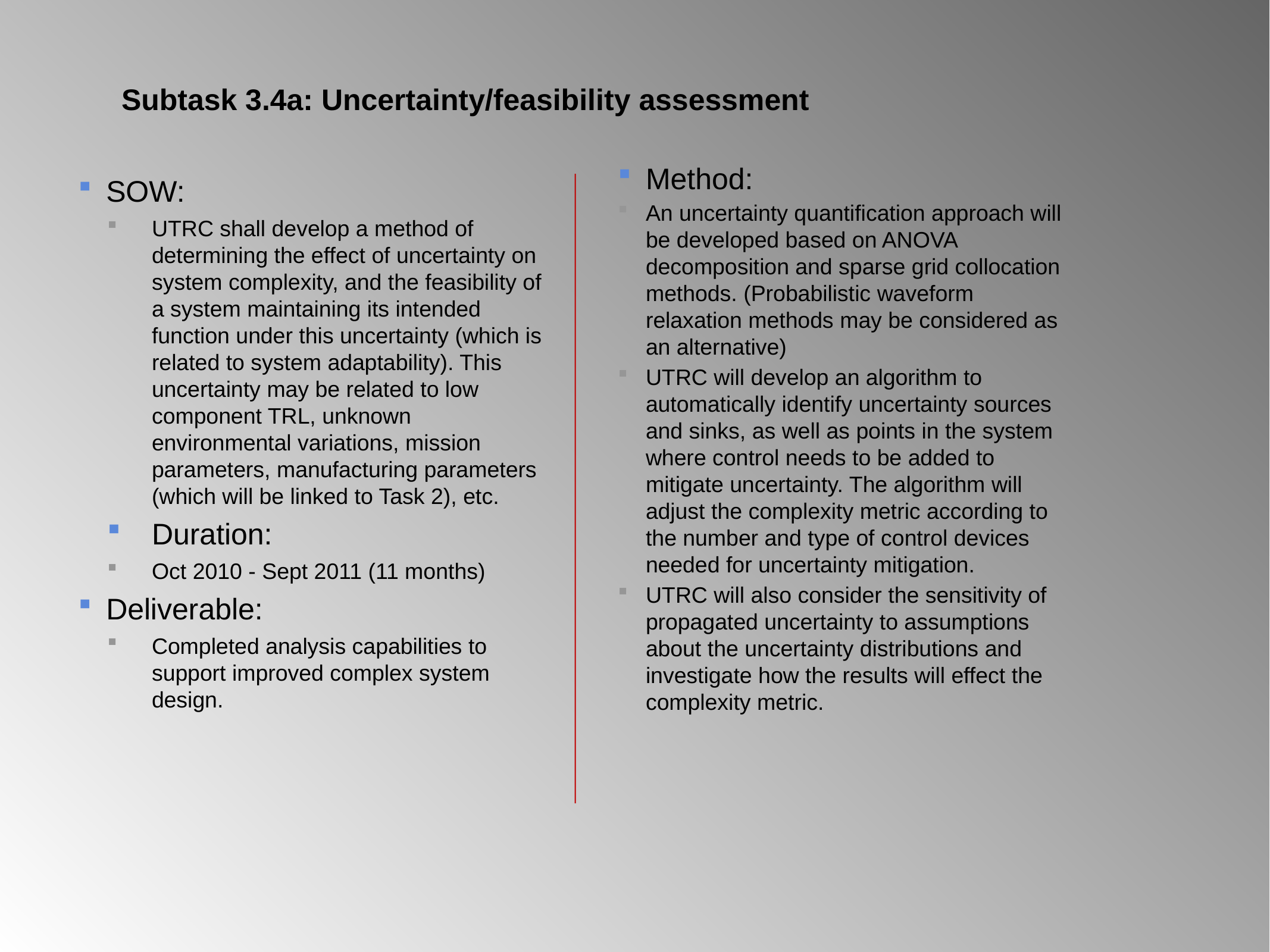

Subtask 3.4a: Uncertainty/feasibility assessment
Method:
An uncertainty quantification approach will be developed based on ANOVA decomposition and sparse grid collocation methods. (Probabilistic waveform relaxation methods may be considered as an alternative)
UTRC will develop an algorithm to automatically identify uncertainty sources and sinks, as well as points in the system where control needs to be added to mitigate uncertainty. The algorithm will adjust the complexity metric according to the number and type of control devices needed for uncertainty mitigation.
UTRC will also consider the sensitivity of propagated uncertainty to assumptions about the uncertainty distributions and investigate how the results will effect the complexity metric.
SOW:
UTRC shall develop a method of determining the effect of uncertainty on system complexity, and the feasibility of a system maintaining its intended function under this uncertainty (which is related to system adaptability). This uncertainty may be related to low component TRL, unknown environmental variations, mission parameters, manufacturing parameters (which will be linked to Task 2), etc.
Duration:
Oct 2010 - Sept 2011 (11 months)
Deliverable:
Completed analysis capabilities to support improved complex system design.

2